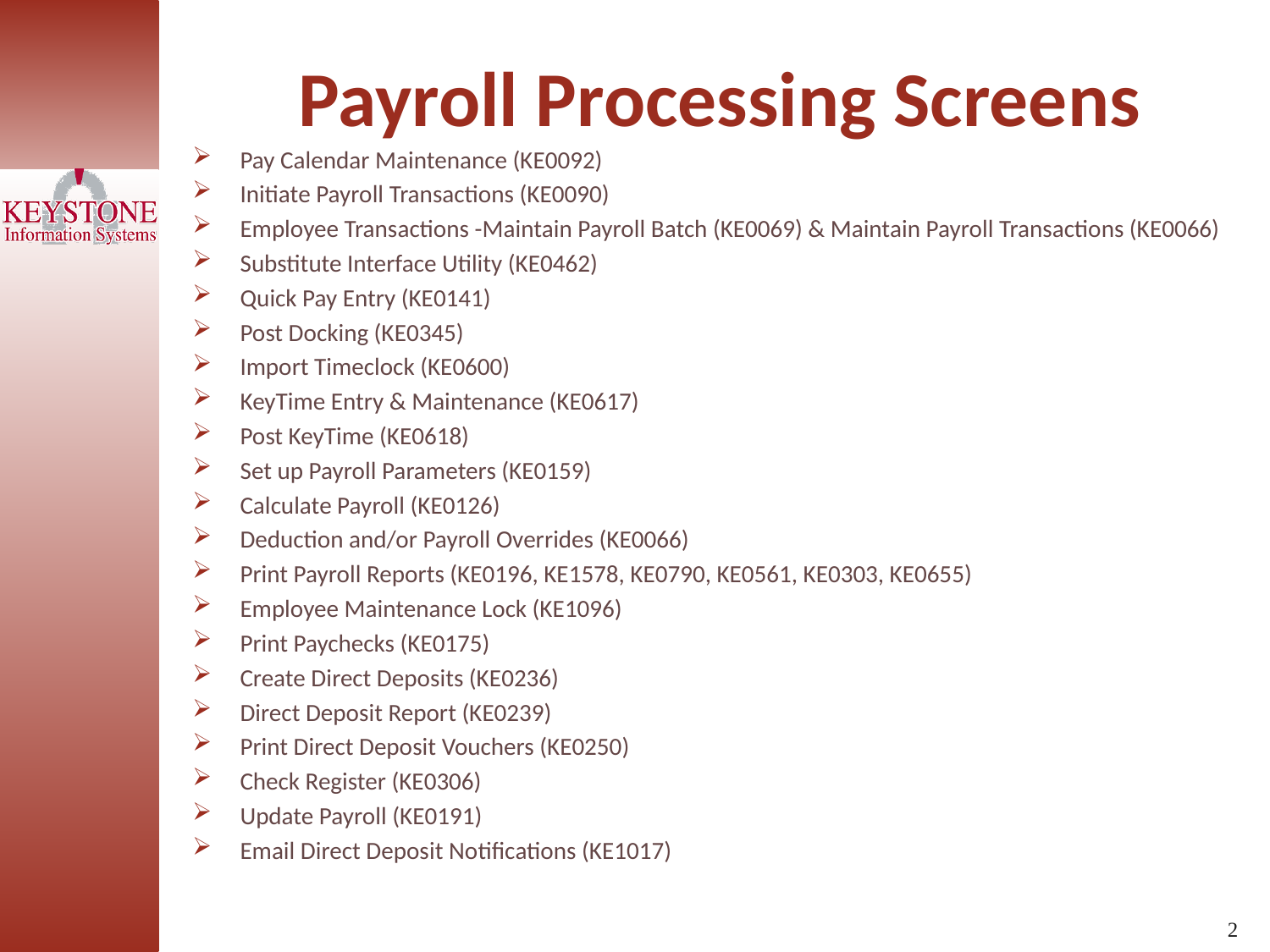

Payroll Processing Screens
Pay Calendar Maintenance (KE0092)
Initiate Payroll Transactions (KE0090)
Employee Transactions -Maintain Payroll Batch (KE0069) & Maintain Payroll Transactions (KE0066)
Substitute Interface Utility (KE0462)
Quick Pay Entry (KE0141)
Post Docking (KE0345)
Import Timeclock (KE0600)
KeyTime Entry & Maintenance (KE0617)
Post KeyTime (KE0618)
Set up Payroll Parameters (KE0159)
Calculate Payroll (KE0126)
Deduction and/or Payroll Overrides (KE0066)
Print Payroll Reports (KE0196, KE1578, KE0790, KE0561, KE0303, KE0655)
Employee Maintenance Lock (KE1096)
Print Paychecks (KE0175)
Create Direct Deposits (KE0236)
Direct Deposit Report (KE0239)
Print Direct Deposit Vouchers (KE0250)
Check Register (KE0306)
Update Payroll (KE0191)
Email Direct Deposit Notifications (KE1017)

2